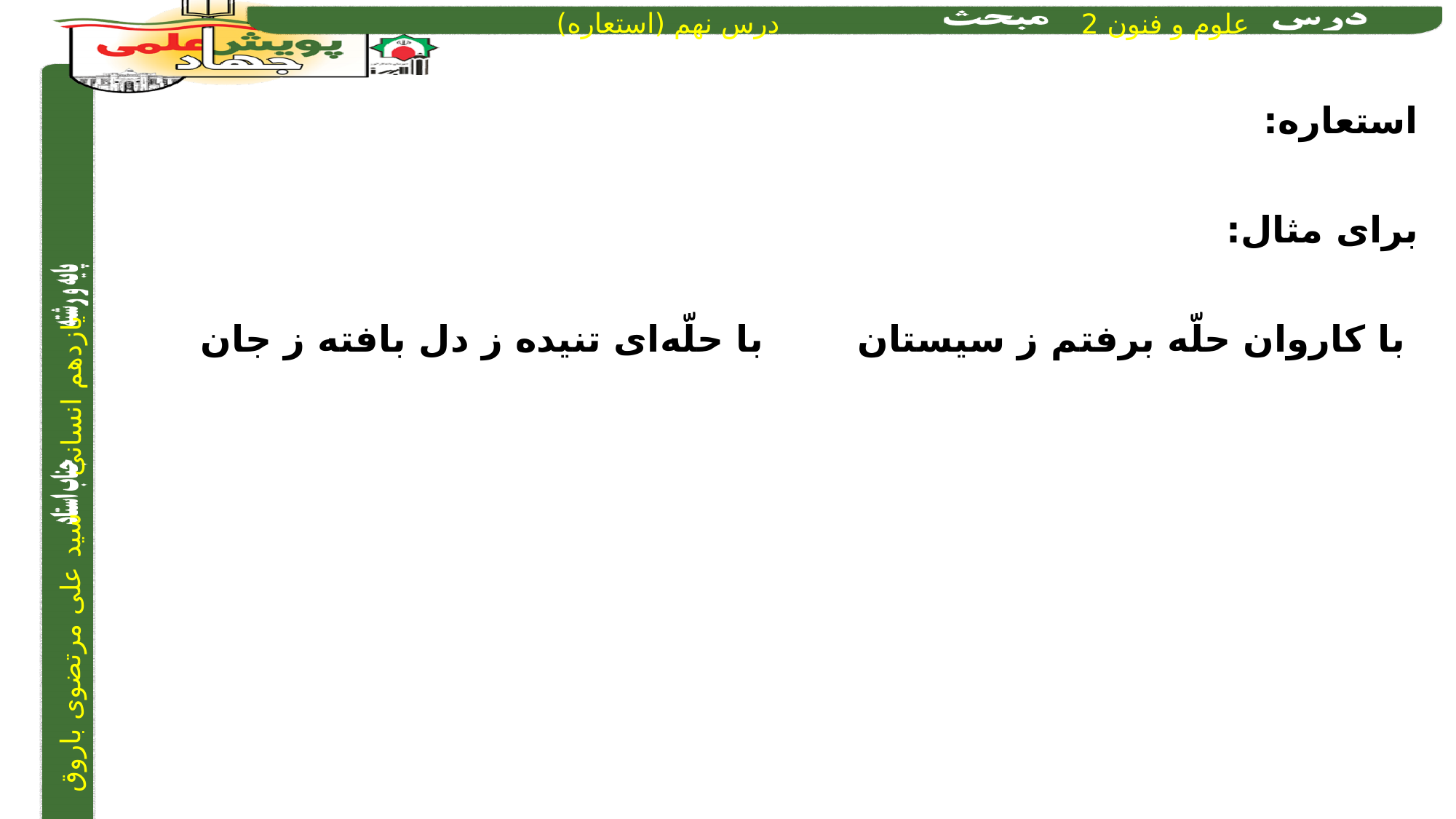

استعاره:
برای مثال:
 با کاروان حلّه برفتم ز سیستان		با حلّه‌ای تنیده ز دل بافته ز جان